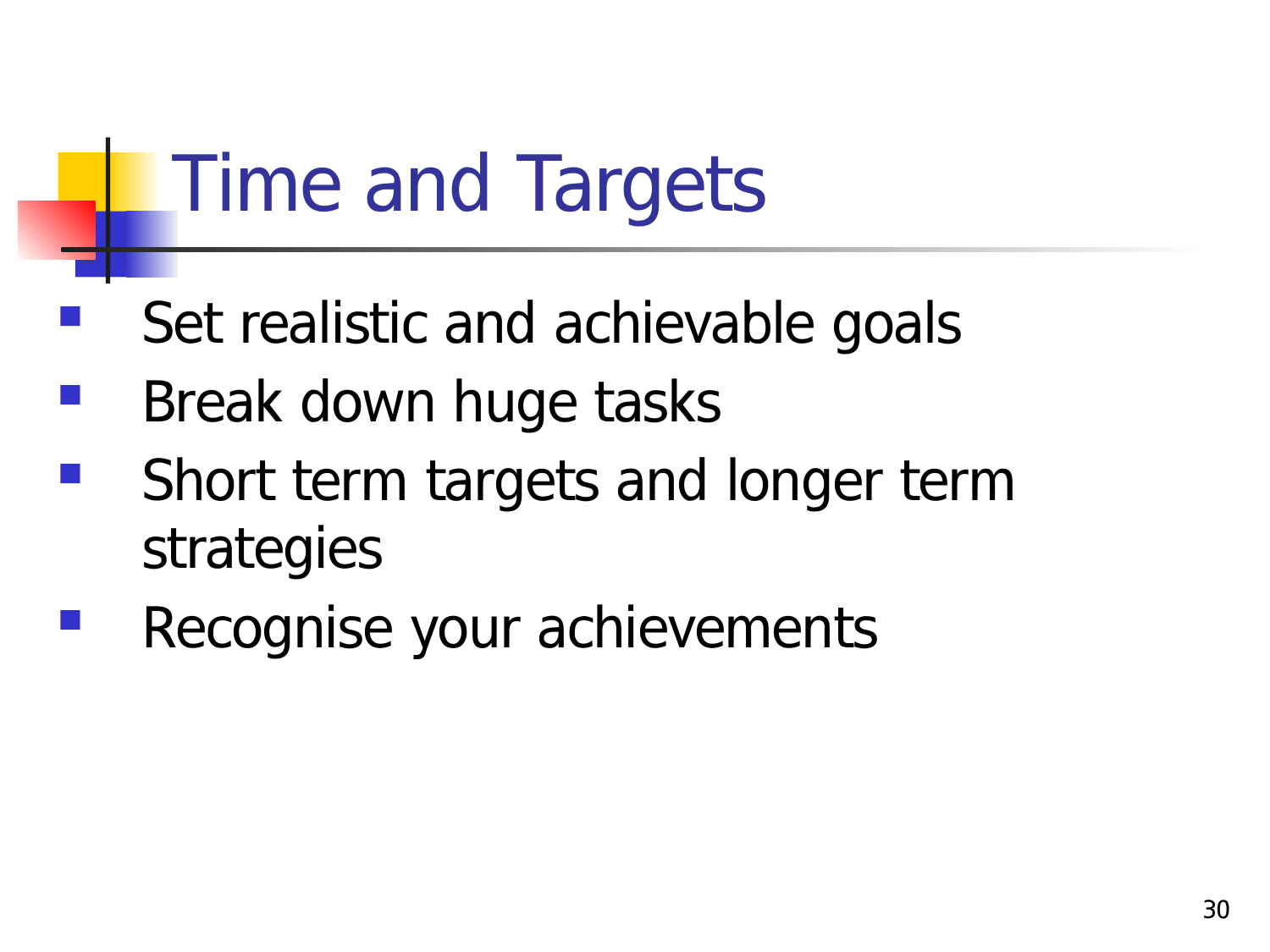

# Time and Targets
Set realistic and achievable goals
Break down huge tasks
Short term targets and longer term strategies
Recognise your achievements
30